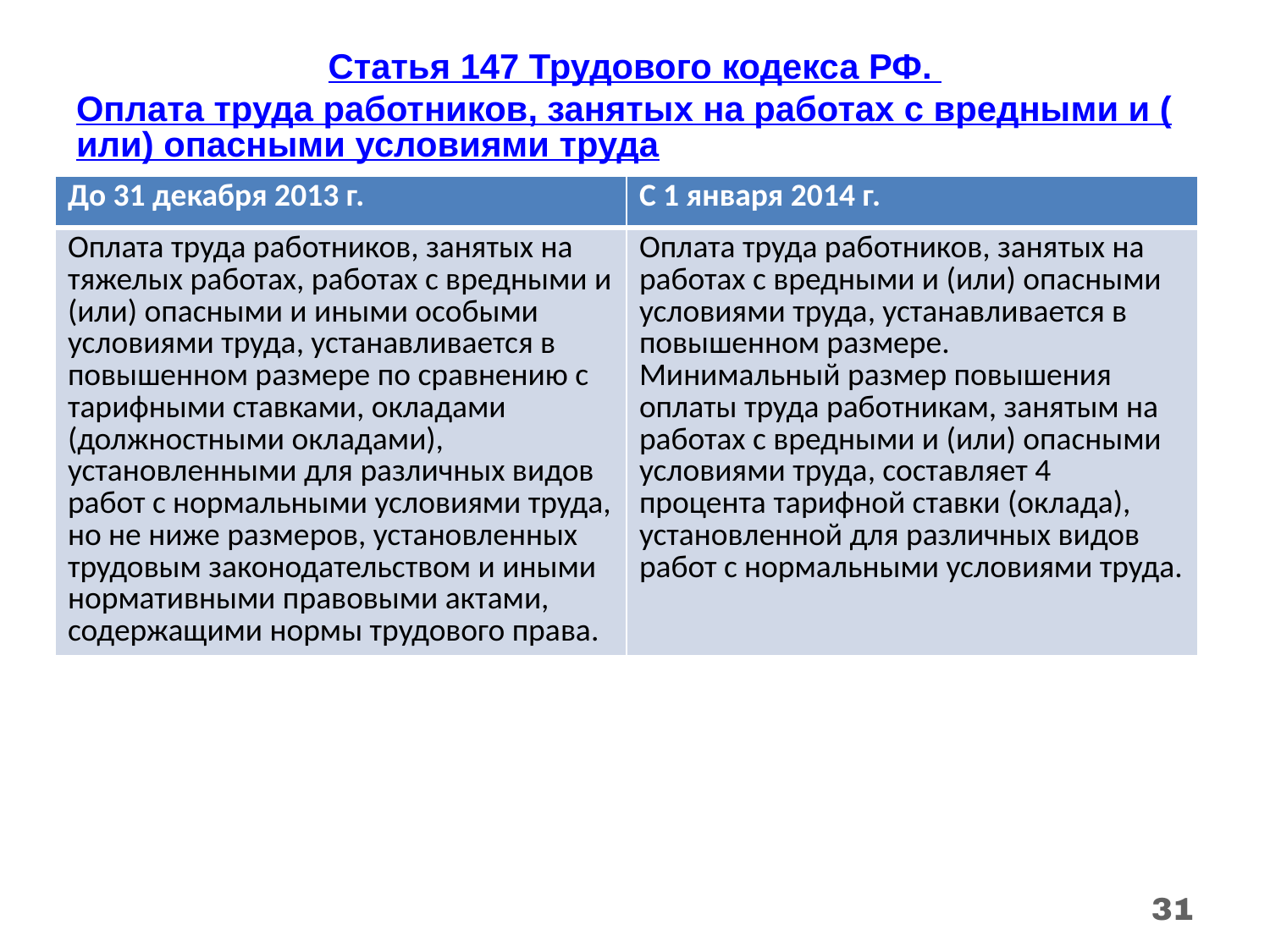

# Статья 147 Трудового кодекса РФ. Оплата труда работников, занятых на работах с вредными и (или) опасными условиями труда
| До 31 декабря 2013 г. | С 1 января 2014 г. |
| --- | --- |
| Оплата труда работников, занятых на тяжелых работах, работах с вредными и (или) опасными и иными особыми условиями труда, устанавливается в повышенном размере по сравнению с тарифными ставками, окладами (должностными окладами), установленными для различных видов работ с нормальными условиями труда, но не ниже размеров, установленных трудовым законодательством и иными нормативными правовыми актами, содержащими нормы трудового права. | Оплата труда работников, занятых на работах с вредными и (или) опасными условиями труда, устанавливается в повышенном размере. Минимальный размер повышения оплаты труда работникам, занятым на работах с вредными и (или) опасными условиями труда, составляет 4 процента тарифной ставки (оклада), установленной для различных видов работ с нормальными условиями труда. |
31